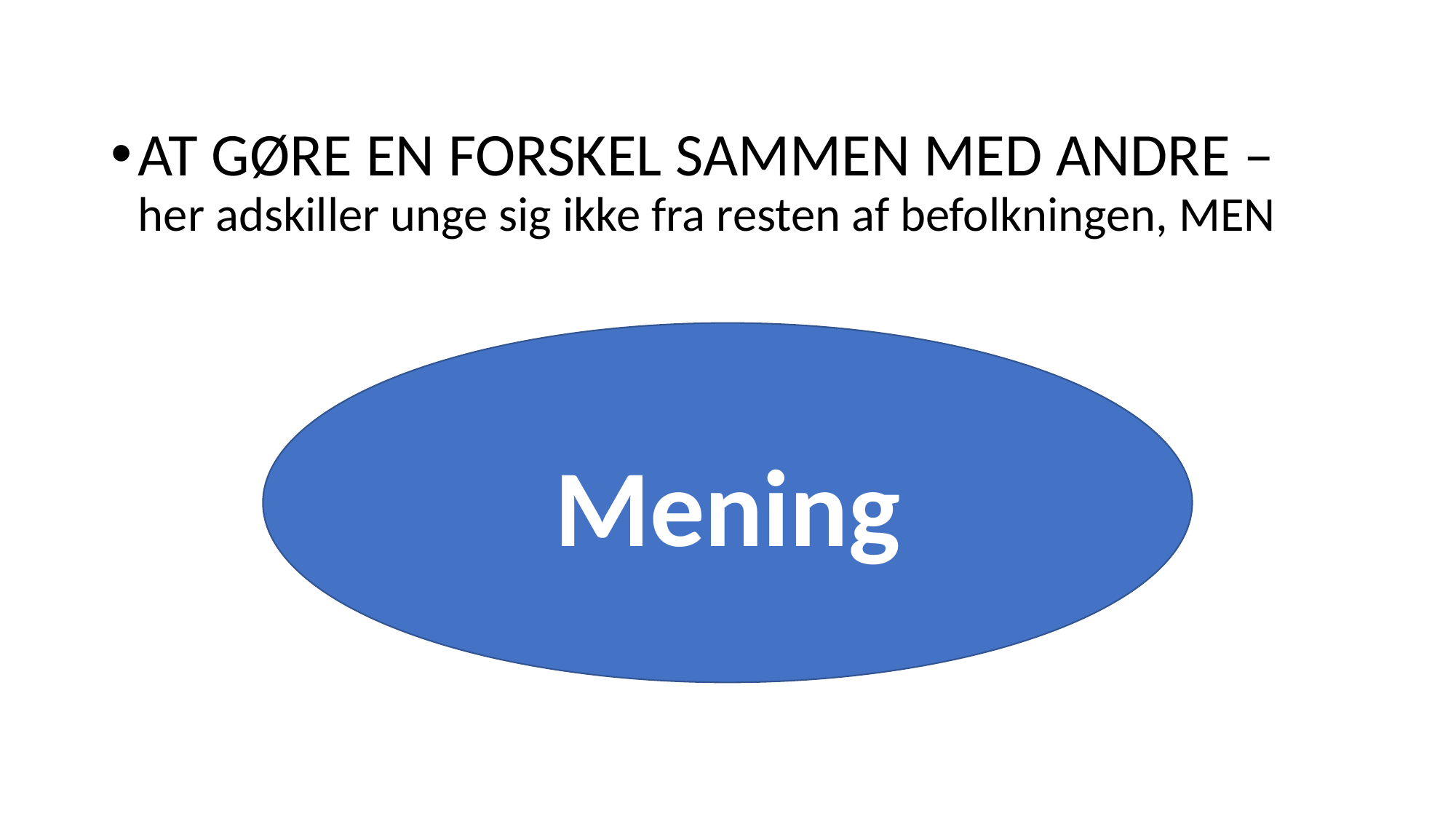

#
AT GØRE EN FORSKEL SAMMEN MED ANDRE – her adskiller unge sig ikke fra resten af befolkningen, MEN

Mening